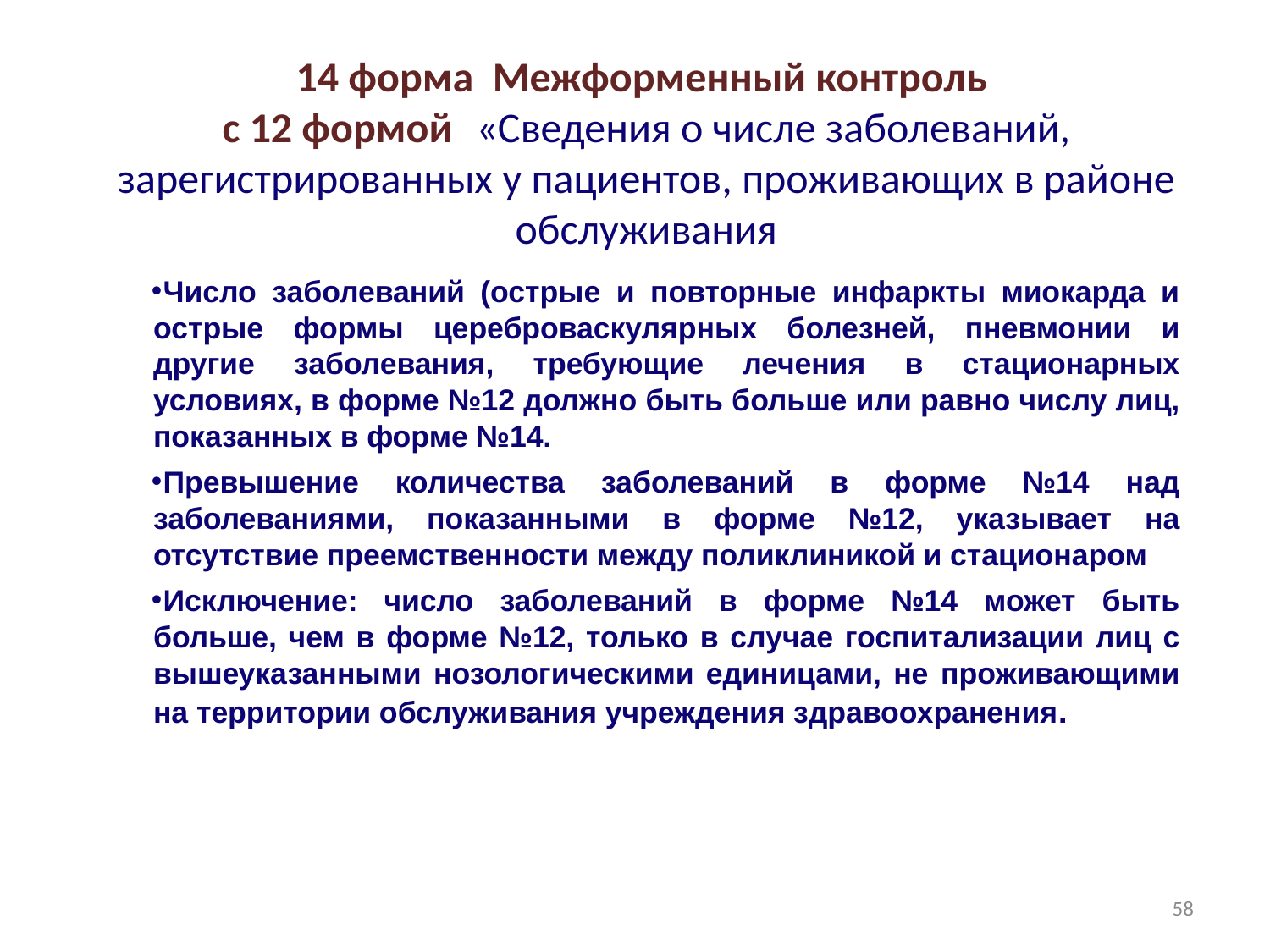

14 форма  Межформенный контроль
с 12 формой 	«Сведения о числе заболеваний, зарегистрированных у пациентов, проживающих в районе обслуживания
Число заболеваний (острые и повторные инфаркты миокарда и острые формы цереброваскулярных болезней, пневмонии и другие заболевания, требующие лечения в стационарных условиях, в форме №12 должно быть больше или равно числу лиц, показанных в форме №14.
Превышение количества заболеваний в форме №14 над заболеваниями, показанными в форме №12, указывает на отсутствие преемственности между поликлиникой и стационаром
Исключение: число заболеваний в форме №14 может быть больше, чем в форме №12, только в случае госпитализации лиц с вышеуказанными нозологическими единицами, не проживающими на территории обслуживания учреждения здравоохранения.

58